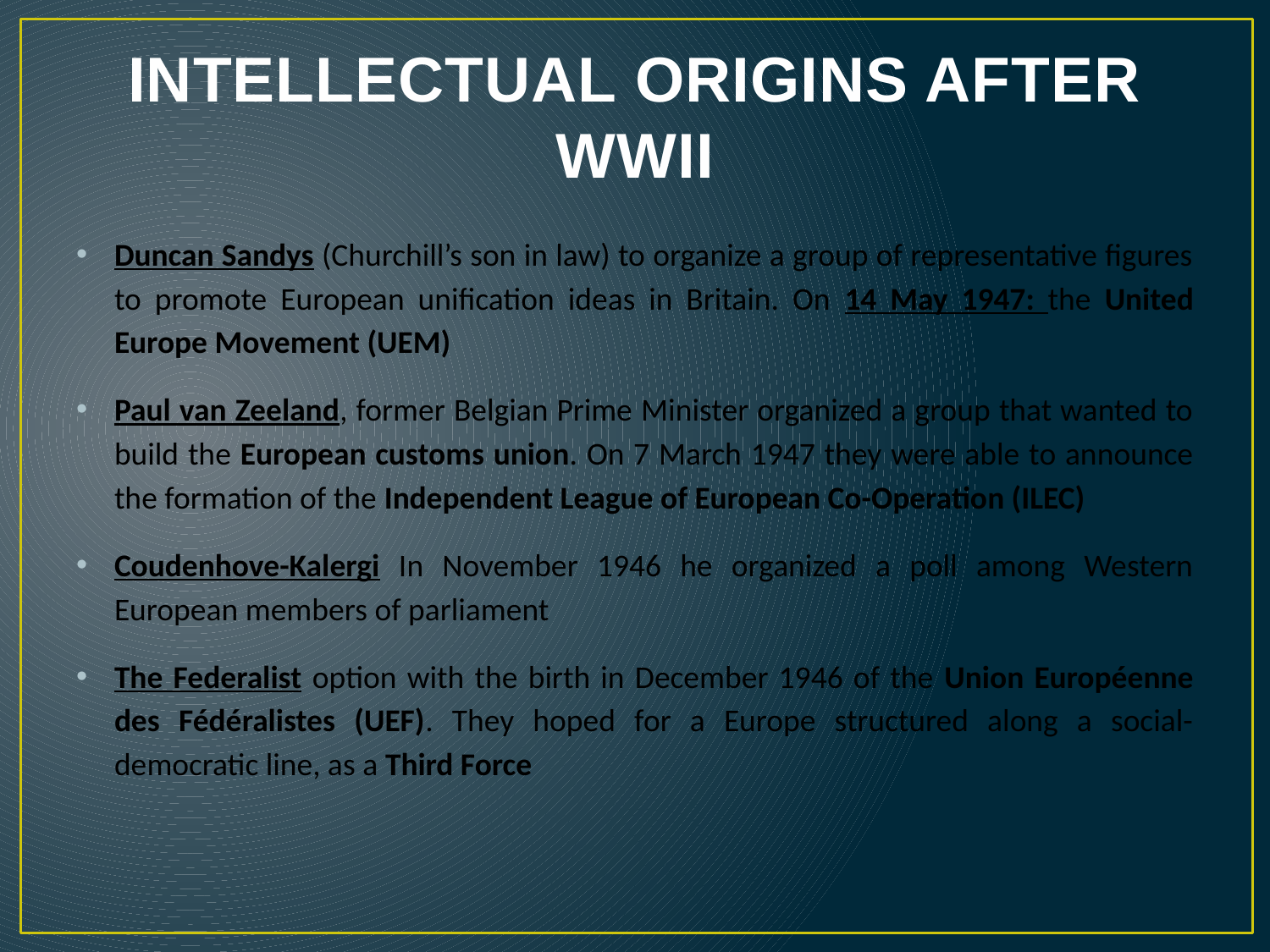

# INTELLECTUAL ORIGINS AFTER WWII
Duncan Sandys (Churchill’s son in law) to organize a group of representative figures to promote European unification ideas in Britain. On 14 May 1947: the United Europe Movement (UEM)
Paul van Zeeland, former Belgian Prime Minister organized a group that wanted to build the European customs union. On 7 March 1947 they were able to announce the formation of the Independent League of European Co-Operation (ILEC)
Coudenhove-Kalergi In November 1946 he organized a poll among Western European members of parliament
The Federalist option with the birth in December 1946 of the Union Européenne des Fédéralistes (UEF). They hoped for a Europe structured along a social-democratic line, as a Third Force